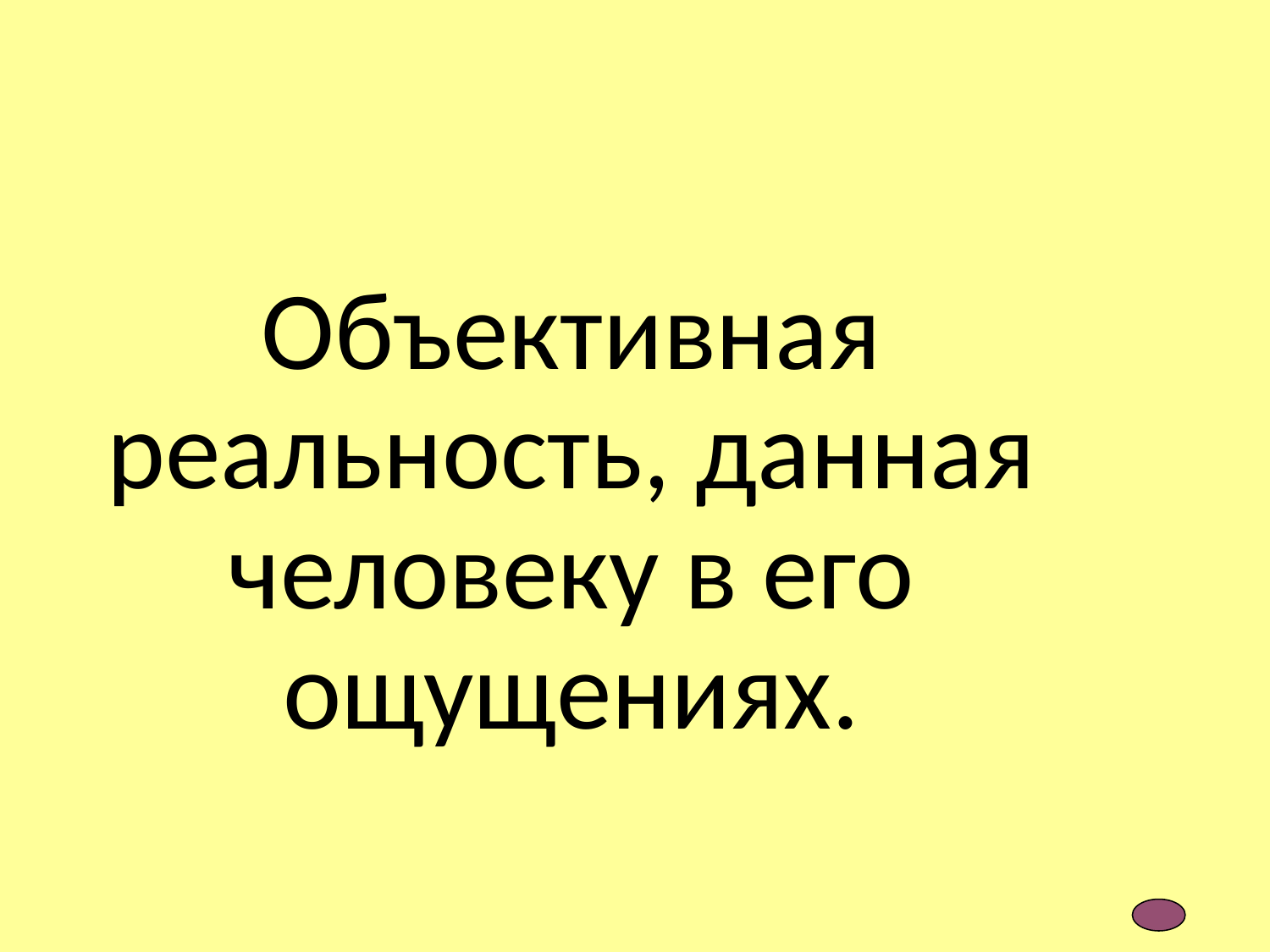

Объективная реальность, данная человеку в его ощущениях.